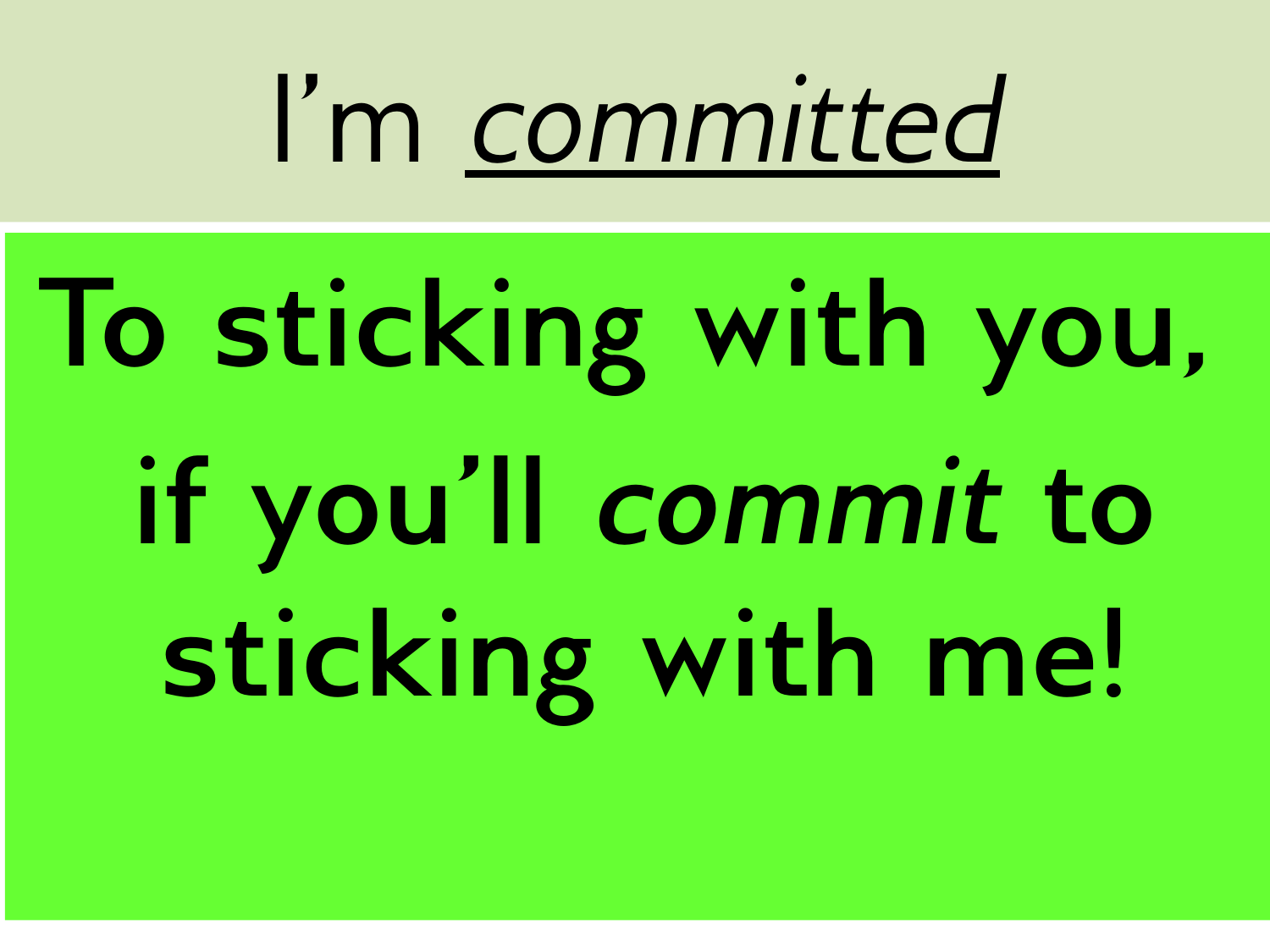

# I’m committed
To sticking with you,
if you’ll commit to sticking with me!